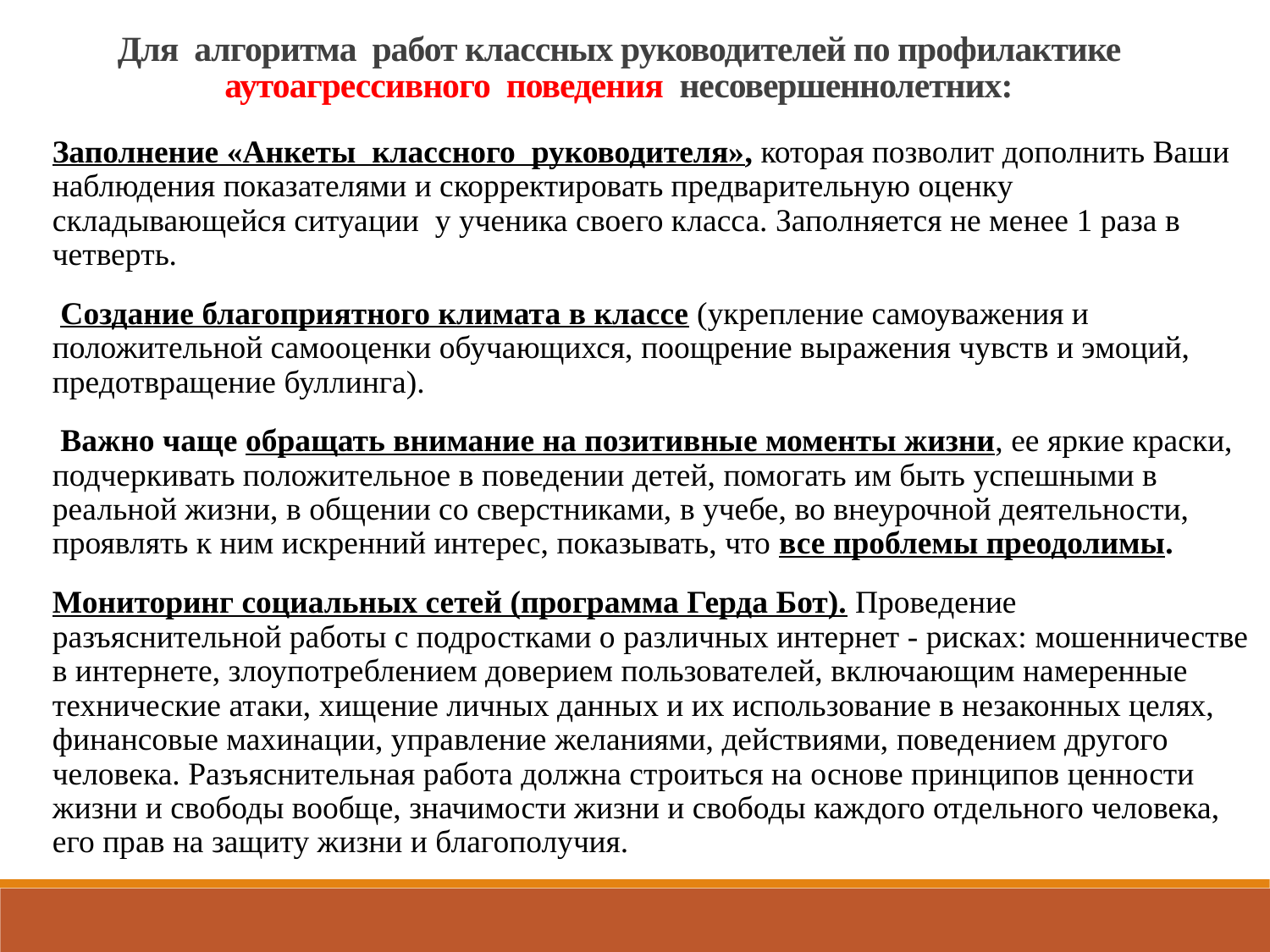

Для  алгоритма  работ классных руководителей по профилактике аутоагрессивного  поведения  несовершеннолетних:
Заполнение «Анкеты  классного  руководителя», которая позволит дополнить Ваши наблюдения показателями и скорректировать предварительную оценку складывающейся ситуации  у ученика своего класса. Заполняется не менее 1 раза в четверть.
 Создание благоприятного климата в классе (укрепление самоуважения и положительной самооценки обучающихся, поощрение выражения чувств и эмоций, предотвращение буллинга).
 Важно чаще обращать внимание на позитивные моменты жизни, ее яркие краски, подчеркивать положительное в поведении детей, помогать им быть успешными в реальной жизни, в общении со сверстниками, в учебе, во внеурочной деятельности, проявлять к ним искренний интерес, показывать, что все проблемы преодолимы.
Мониторинг социальных сетей (программа Герда Бот). Проведение разъяснительной работы с подростками о различных интернет - рисках: мошенничестве в интернете, злоупотреблением доверием пользователей, включающим намеренные технические атаки, хищение личных данных и их использование в незаконных целях, финансовые махинации, управление желаниями, действиями, поведением другого человека. Разъяснительная работа должна строиться на основе принципов ценности жизни и свободы вообще, значимости жизни и свободы каждого отдельного человека, его прав на защиту жизни и благополучия.